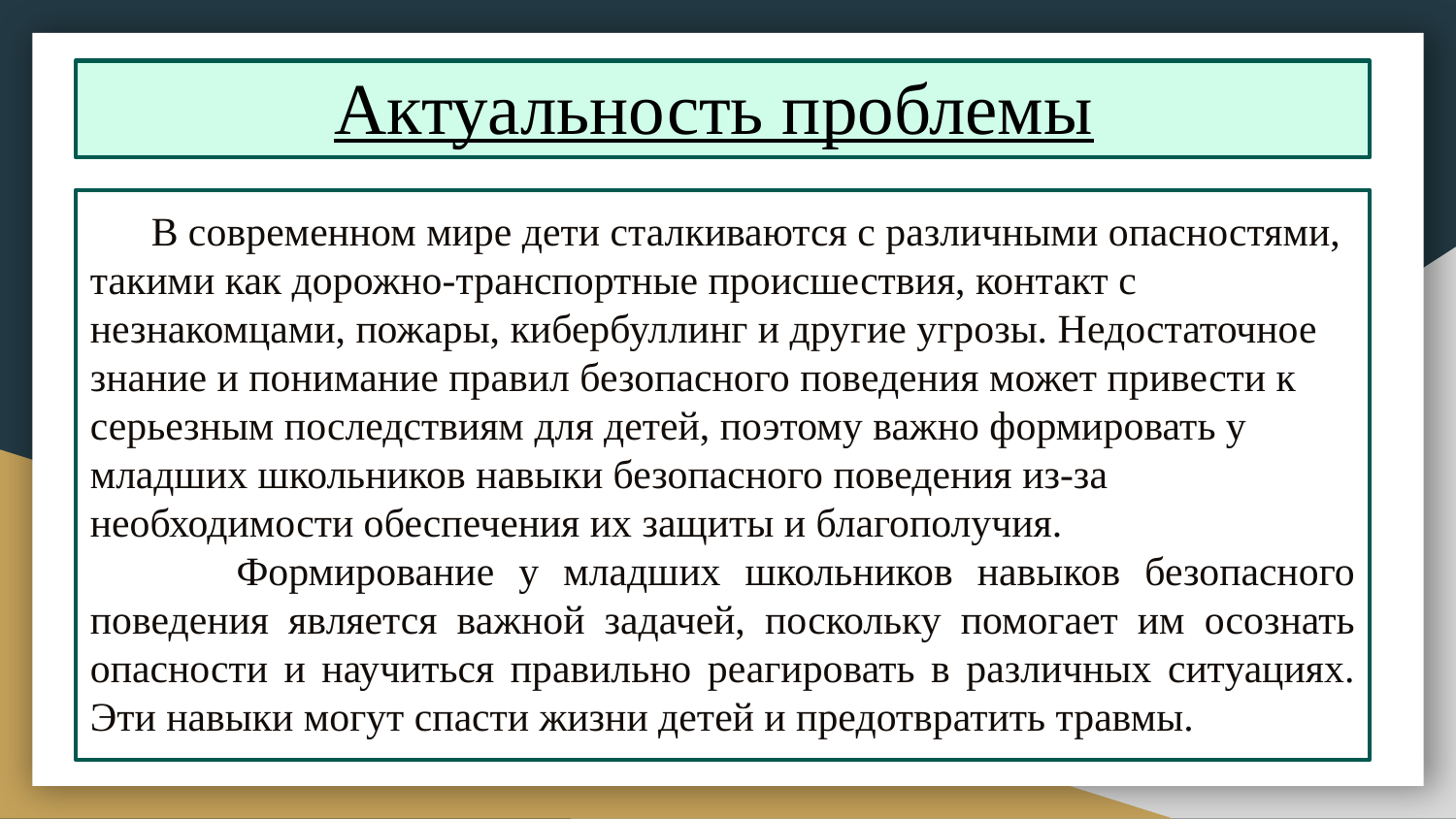

Актуальность проблемы

      В современном мире дети сталкиваются с различными опасностями, такими как дорожно-транспортные происшествия, контакт с незнакомцами, пожары, кибербуллинг и другие угрозы. Недостаточное знание и понимание правил безопасного поведения может привести к серьезным последствиям для детей, поэтому важно формировать у младших школьников навыки безопасного поведения из-за необходимости обеспечения их защиты и благополучия.
      Формирование у младших школьников навыков безопасного поведения является важной задачей, поскольку помогает им осознать опасности и научиться правильно реагировать в различных ситуациях. Эти навыки могут спасти жизни детей и предотвратить травмы.